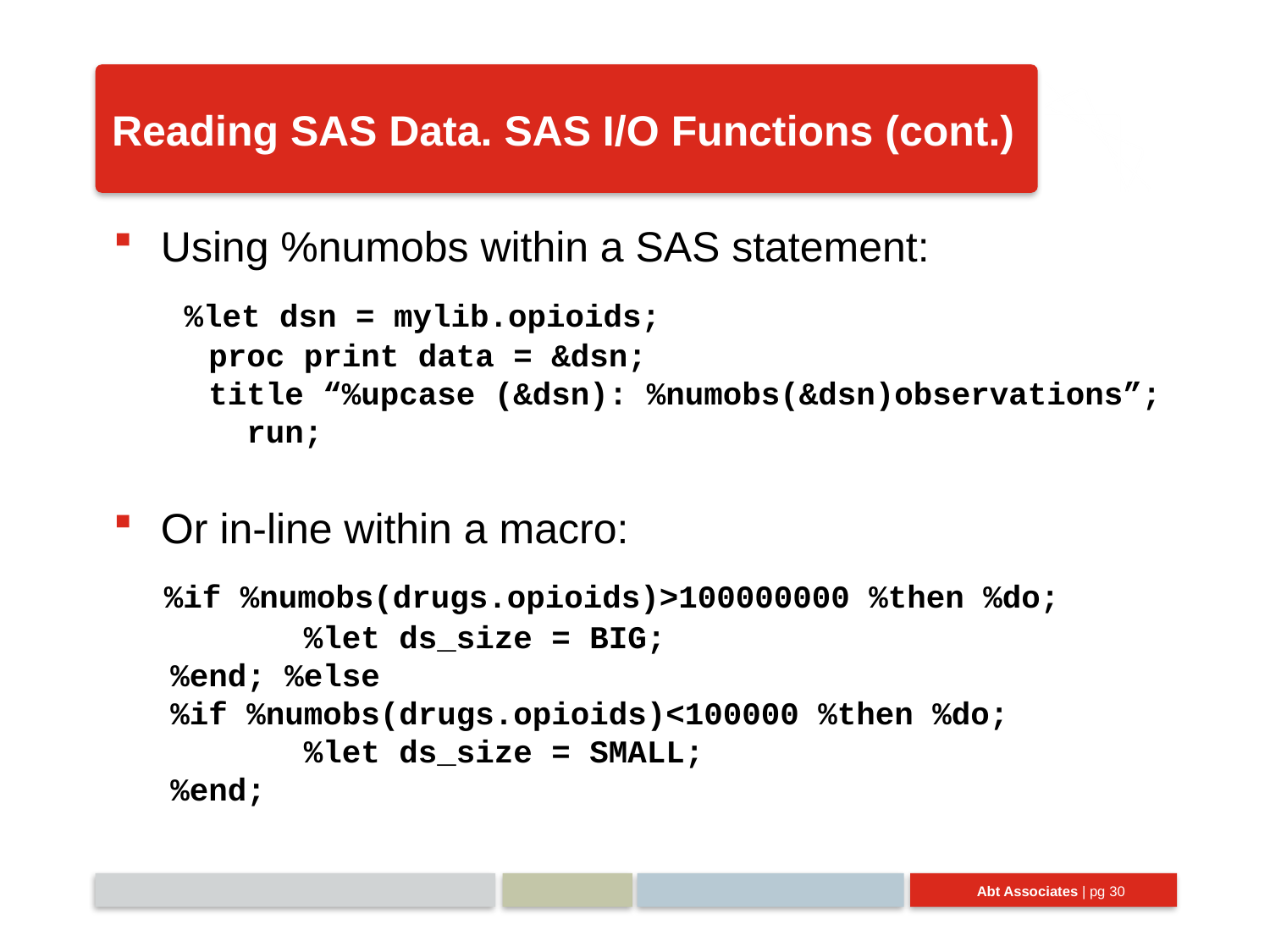

# Reading SAS Data. SAS I/O Functions (cont.)
Using %numobs within a SAS statement:
      %let dsn = mylib.opioids;
     proc print data = &dsn;
     title “%upcase (&dsn): %numobs(&dsn)observations”;
       run;

Or in-line within a macro:
  %if %numobs(drugs.opioids)>100000000 %then %do;
          %let ds_size = BIG;
   %end; %else
   %if %numobs(drugs.opioids)<100000 %then %do;
          %let ds_size = SMALL;
   %end;